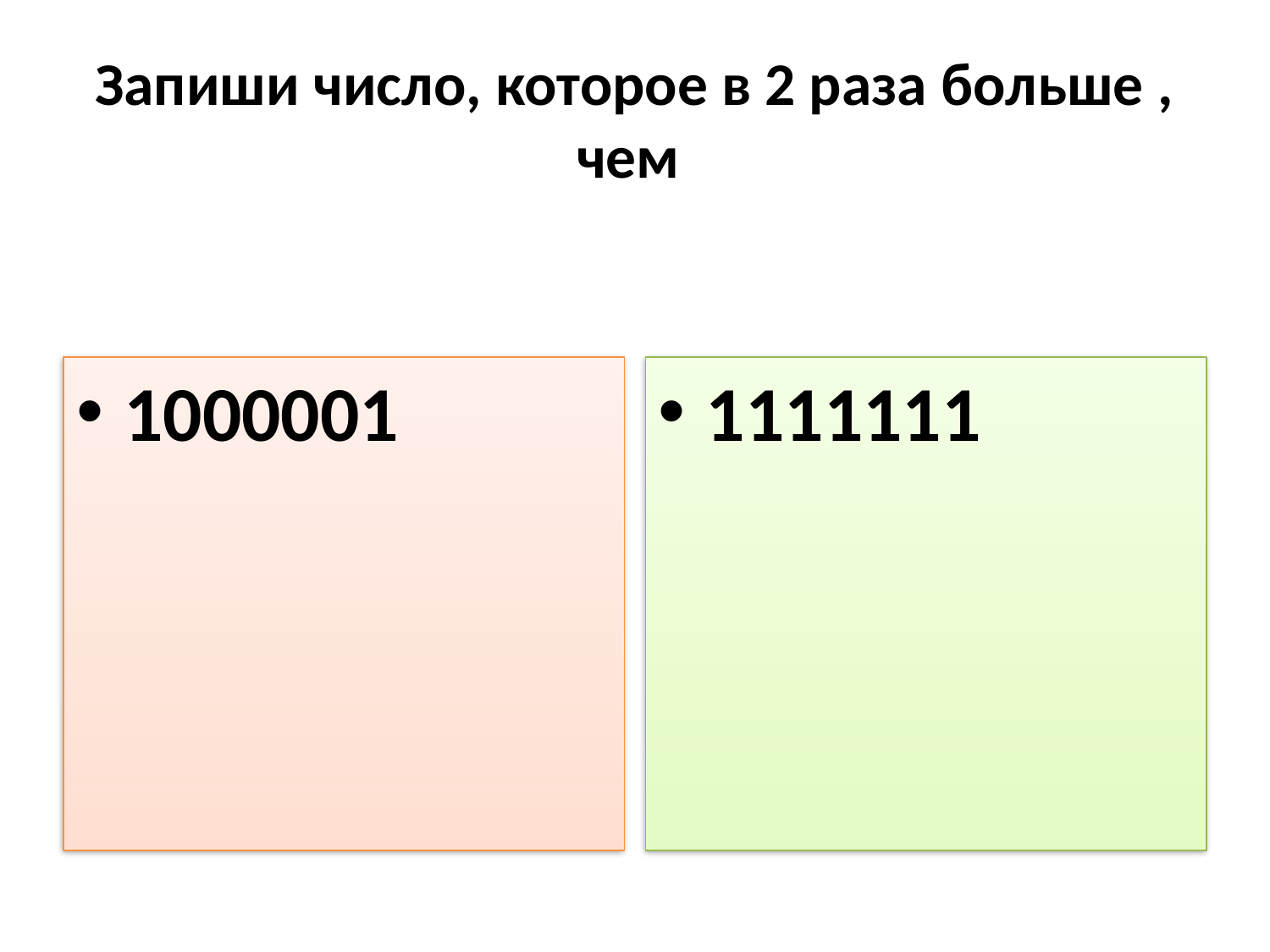

# Запиши число, которое в 2 раза больше , чем
1000001
1111111